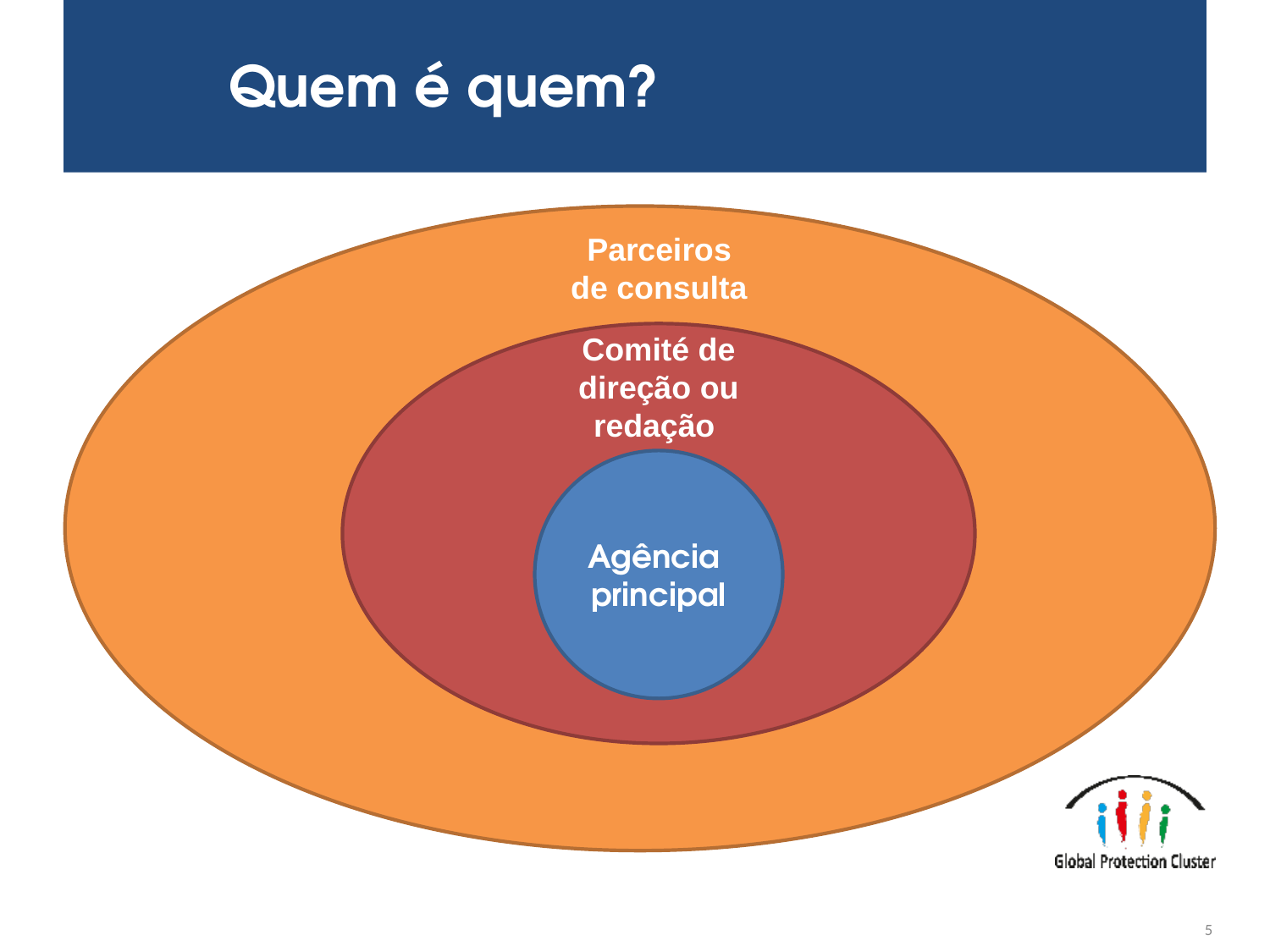

# Quem é quem?

Parceiros
de consulta
Comité de direção ou redação

Agência
principal